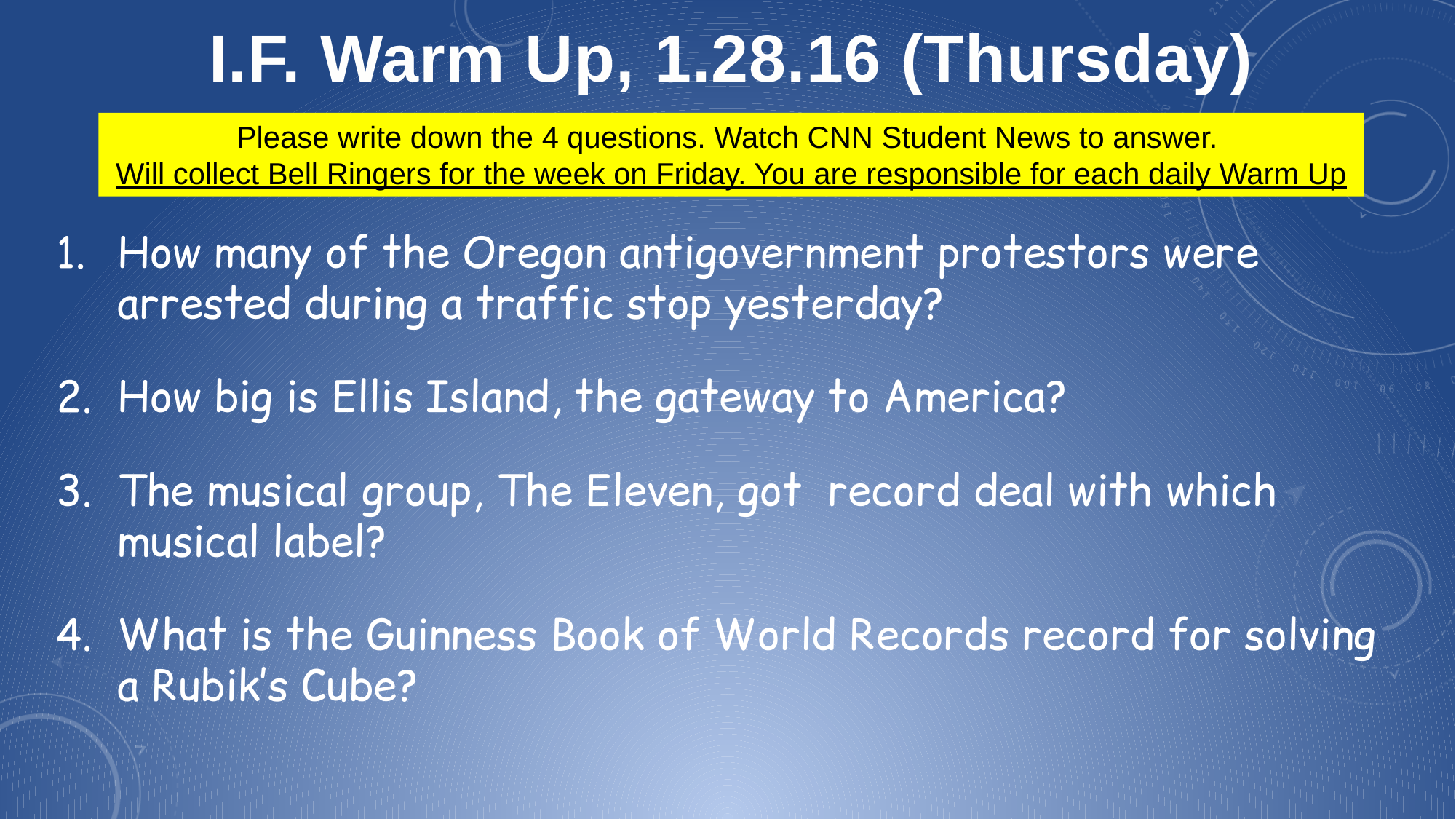

I.F. Warm Up, 1.28.16 (Thursday)
Please write down the 4 questions. Watch CNN Student News to answer.
Will collect Bell Ringers for the week on Friday. You are responsible for each daily Warm Up
How many of the Oregon antigovernment protestors were arrested during a traffic stop yesterday?
How big is Ellis Island, the gateway to America?
The musical group, The Eleven, got  record deal with which musical label?
What is the Guinness Book of World Records record for solving a Rubik’s Cube?